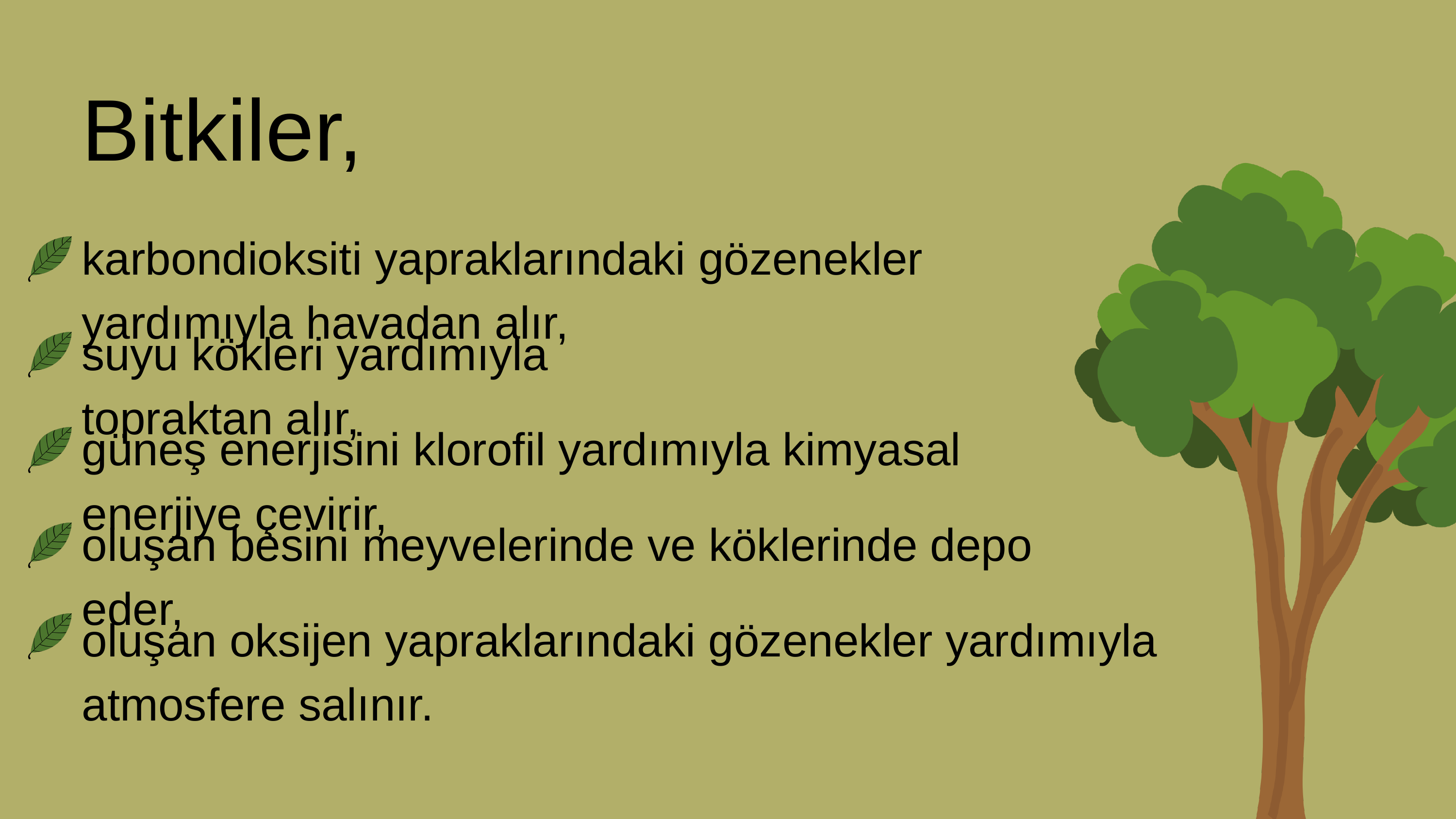

Bitkiler,

karbondioksiti yapraklarındaki gözenekler yardımıyla havadan alır,

suyu kökleri yardımıyla topraktan alır,

güneş enerjisini klorofil yardımıyla kimyasal enerjiye çevirir,

oluşan besini meyvelerinde ve köklerinde depo eder,

oluşan oksijen yapraklarındaki gözenekler yardımıyla atmosfere salınır.